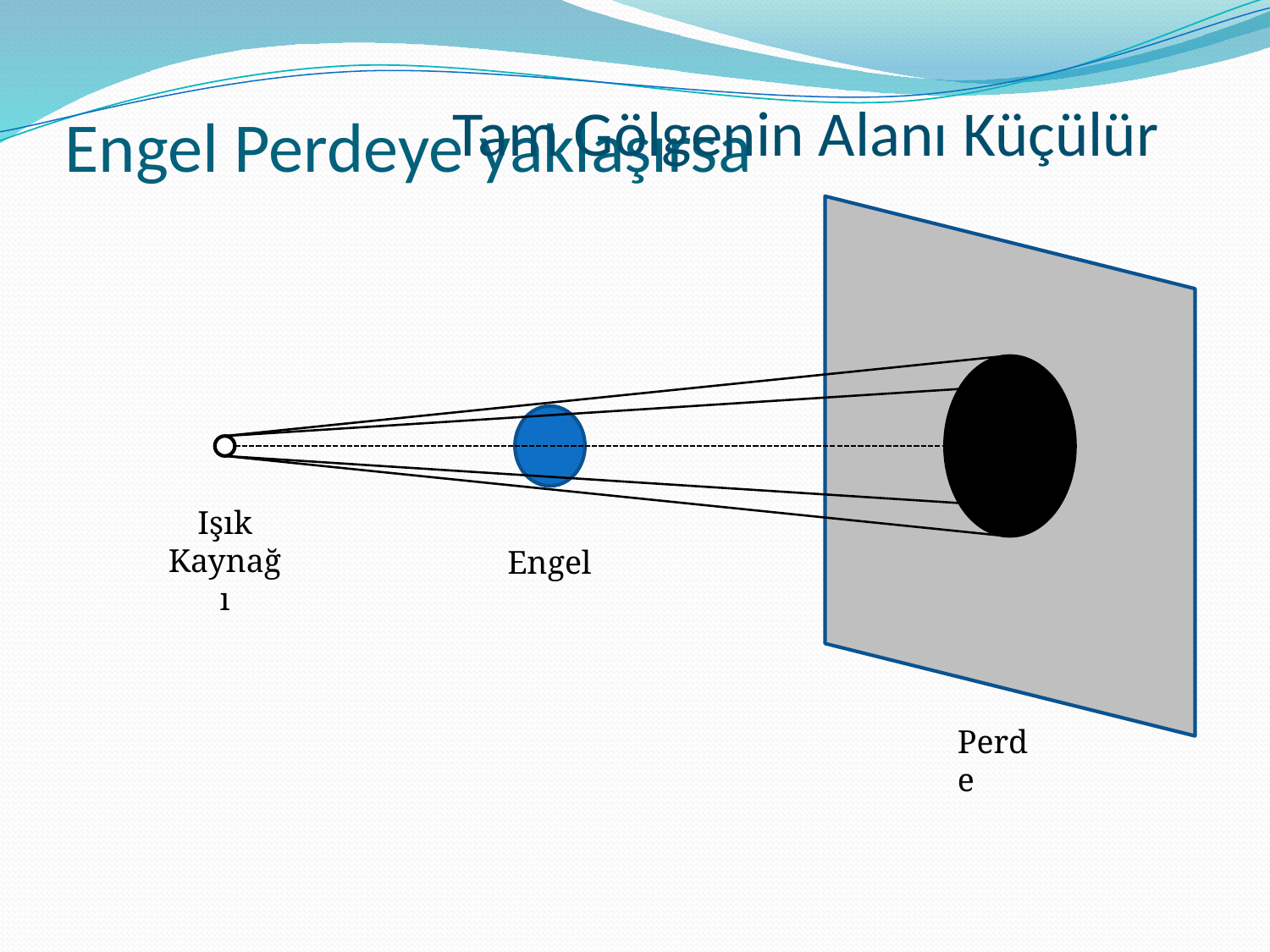

Tam Gölgenin Alanı Küçülür
# Engel Perdeye yaklaşırsa

Işık
Kaynağı
Engel
Perde